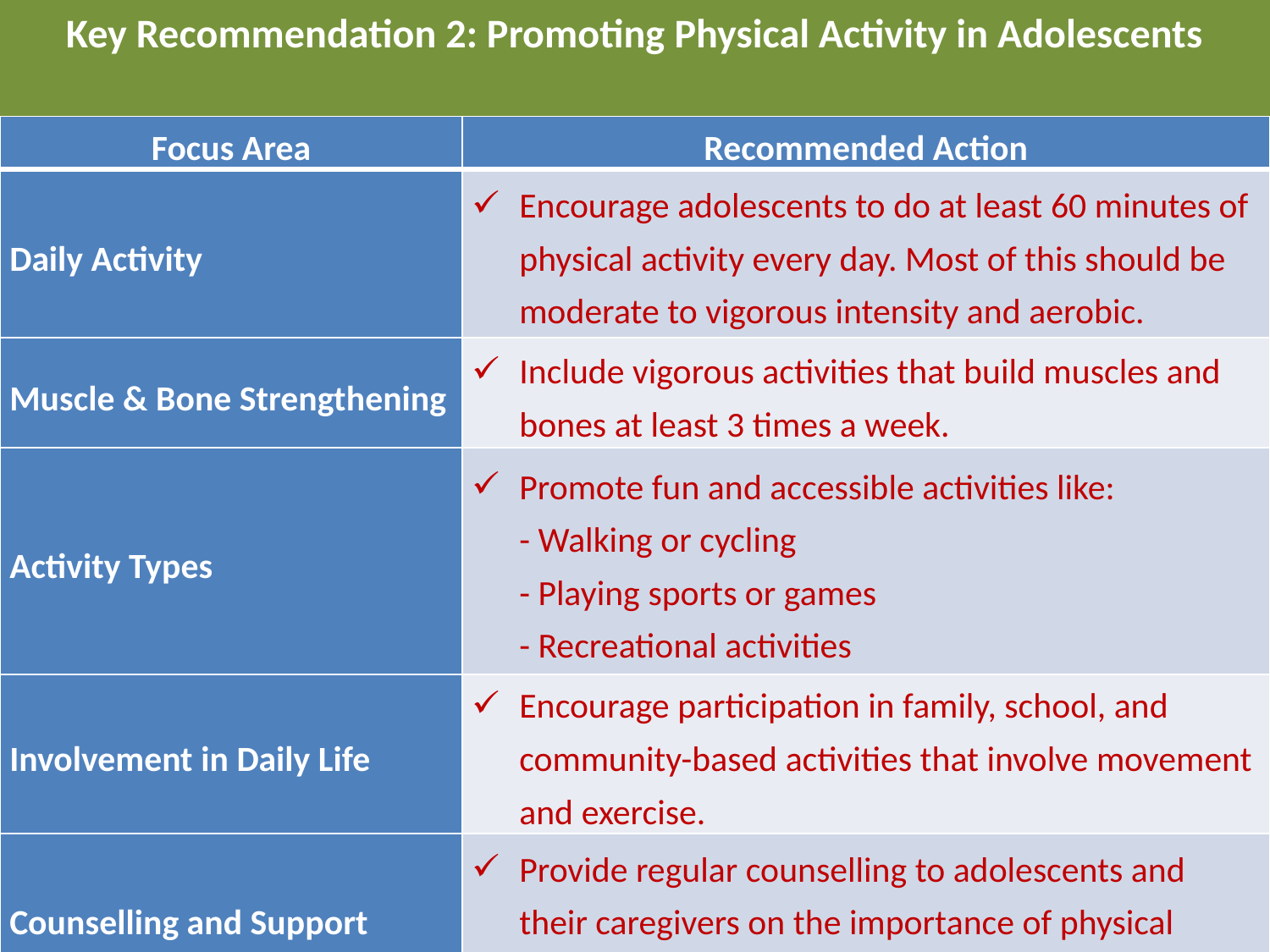

Key Recommendation 2: Promoting Physical Activity in Adolescents

| Focus Area | Recommended Action |
| --- | --- |
| Daily Activity | Encourage adolescents to do at least 60 minutes of physical activity every day. Most of this should be moderate to vigorous intensity and aerobic. |
| Muscle & Bone Strengthening | Include vigorous activities that build muscles and bones at least 3 times a week. |
| Activity Types | Promote fun and accessible activities like: - Walking or cycling - Playing sports or games - Recreational activities |
| Involvement in Daily Life | Encourage participation in family, school, and community-based activities that involve movement and exercise. |
| Counselling and Support | Provide regular counselling to adolescents and their caregivers on the importance of physical activity for overall health and development. |